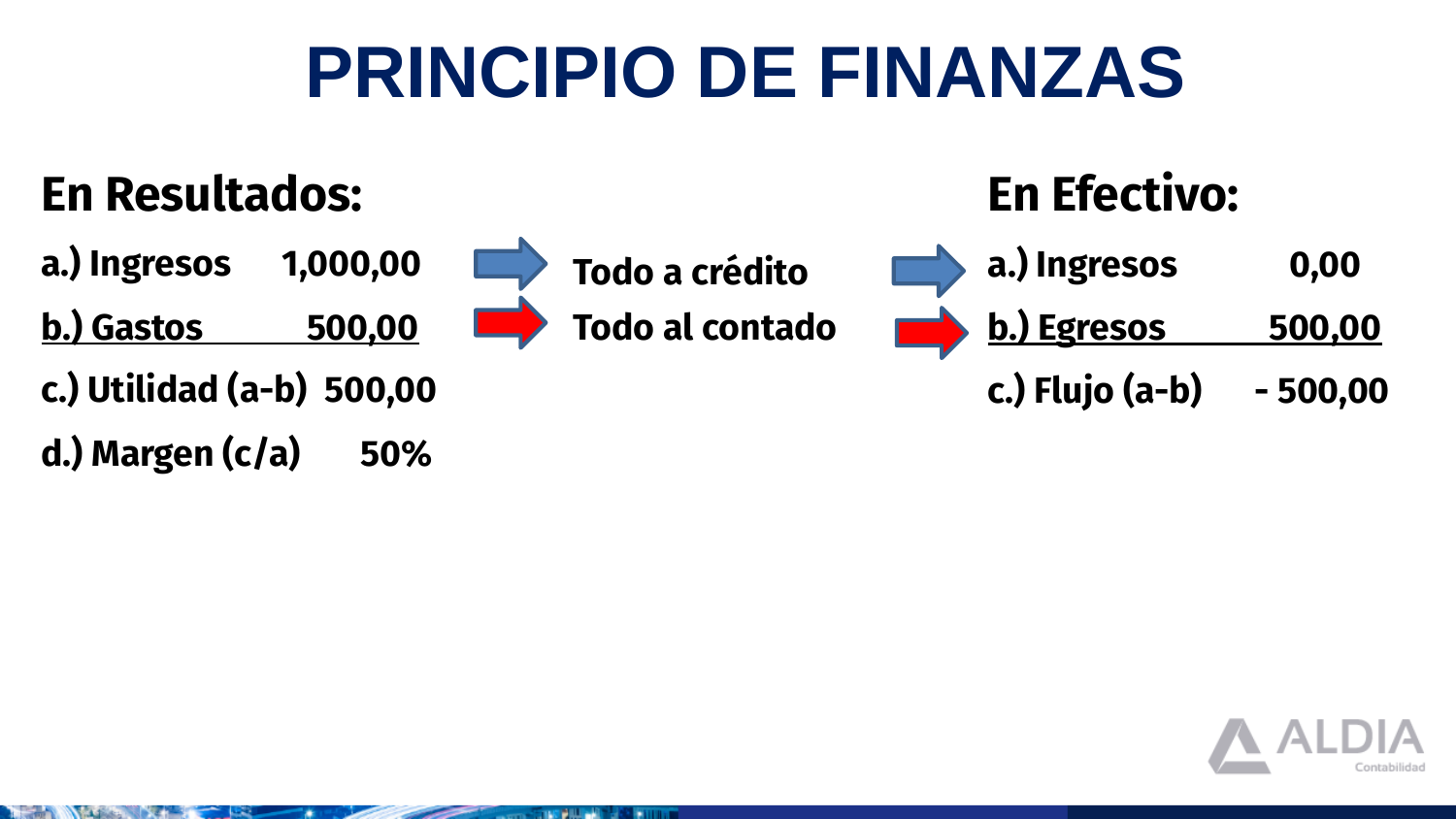

# PRINCIPIO DE FINANZAS
En Resultados:
a.) Ingresos      1,000,00
b.) Gastos            500,00
c.) Utilidad (a-b)  500,00
d.) Margen (c/a)       50%

En Efectivo:
a.) Ingresos             0,00
b.) Egresos            500,00
c.) Flujo (a-b)      - 500,00

 Todo a crédito

 Todo al contado